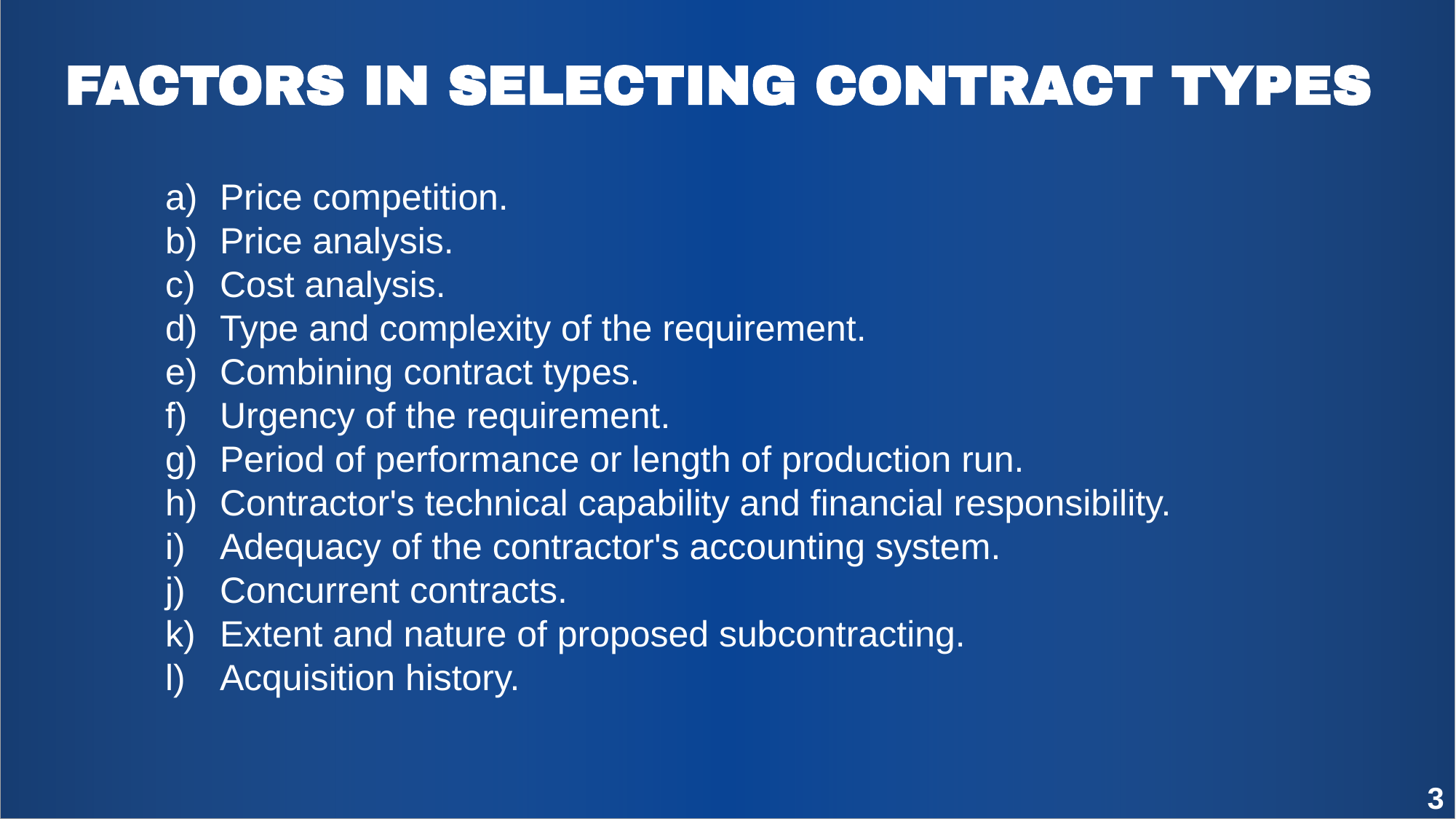

FACTORS IN SELECTING CONTRACT TYPES
Price competition.
Price analysis.
Cost analysis.
Type and complexity of the requirement.
Combining contract types.
Urgency of the requirement.
Period of performance or length of production run.
Contractor's technical capability and financial responsibility.
Adequacy of the contractor's accounting system.
Concurrent contracts.
Extent and nature of proposed subcontracting.
Acquisition history.

3